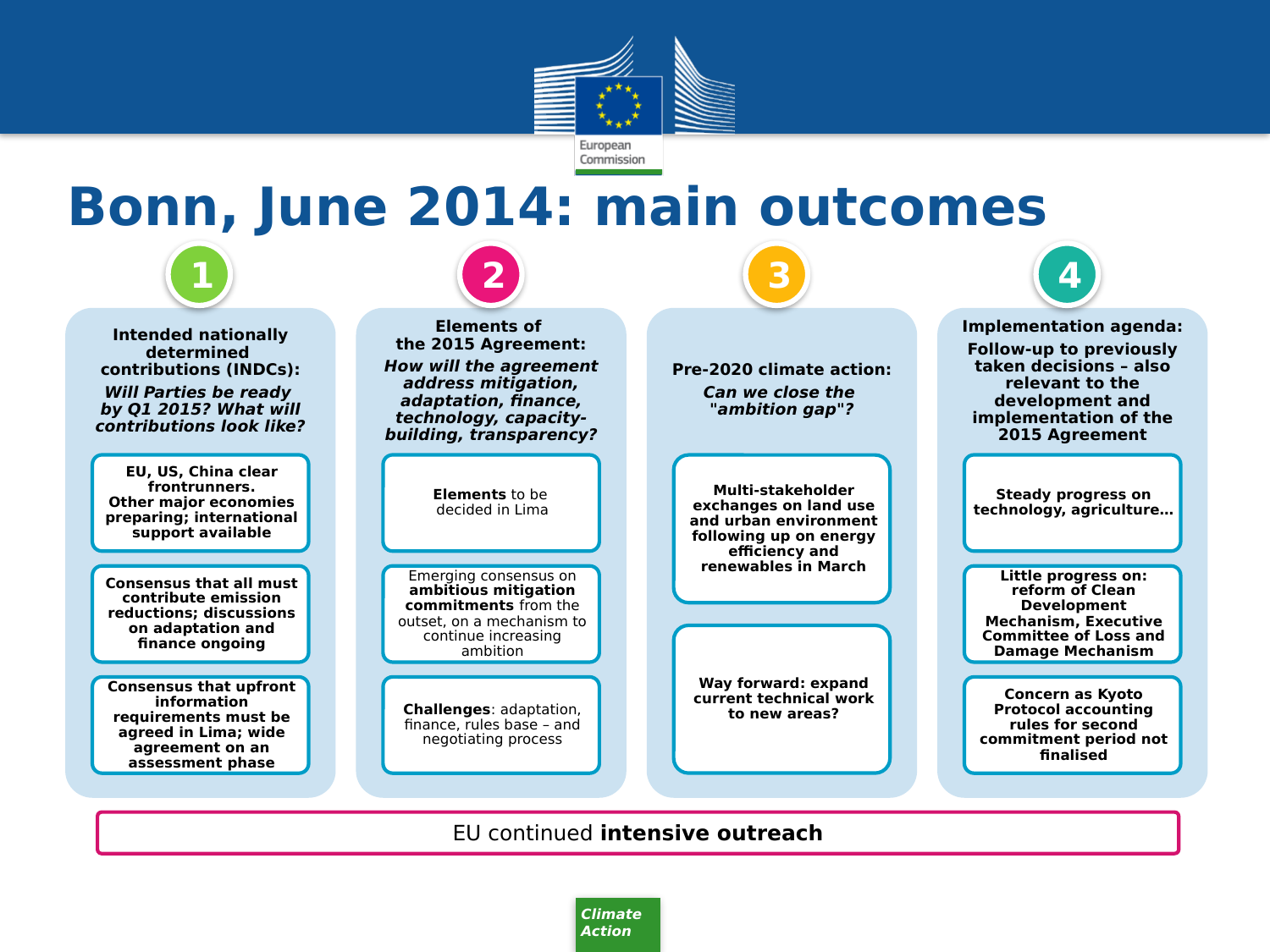

# Bonn, June 2014: main outcomes
1
2
3
4
Intended nationally determined
contributions (INDCs):
Will Parties be ready
by Q1 2015? What will contributions look like?
EU, US, China clear frontrunners.
Other major economies preparing; international support available
Consensus that all must contribute emission reductions; discussions on adaptation and finance ongoing
Consensus that upfront information requirements must be agreed in Lima; wide agreement on an assessment phase
Elements of
the 2015 Agreement:
How will the agreement address mitigation, adaptation, finance, technology, capacity-building, transparency?
Elements to be
decided in Lima
Emerging consensus on ambitious mitigation commitments from the outset, on a mechanism to continue increasing ambition
Challenges: adaptation, finance, rules base – and negotiating process
Pre-2020 climate action:
Can we close the
"ambition gap"?
Multi-stakeholder exchanges on land use and urban environment following up on energy efficiency and renewables in March
Way forward: expand current technical work to new areas?
Implementation agenda:
Follow-up to previously taken decisions – also relevant to the development and implementation of the 2015 Agreement
Steady progress on technology, agriculture…
Little progress on: reform of Clean Development Mechanism, Executive Committee of Loss and Damage Mechanism
Concern as Kyoto Protocol accounting rules for second commitment period not finalised

EU continued intensive outreach